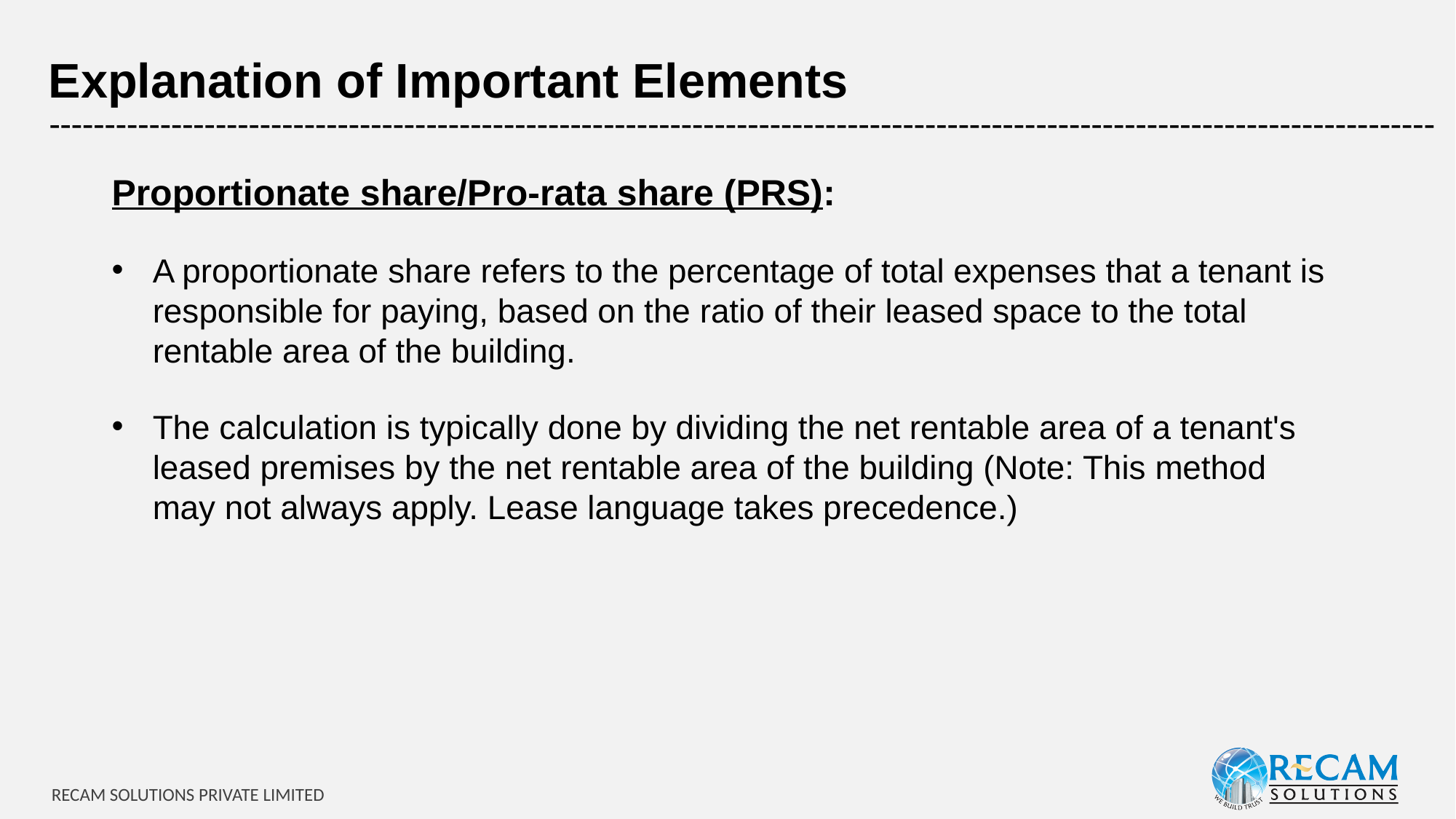

Explanation of Important Elements
-----------------------------------------------------------------------------------------------------------------------------
Proportionate share/Pro-rata share (PRS):
A proportionate share refers to the percentage of total expenses that a tenant is responsible for paying, based on the ratio of their leased space to the total rentable area of the building.
The calculation is typically done by dividing the net rentable area of a tenant's leased premises by the net rentable area of the building (Note: This method may not always apply. Lease language takes precedence.)
RECAM SOLUTIONS PRIVATE LIMITED